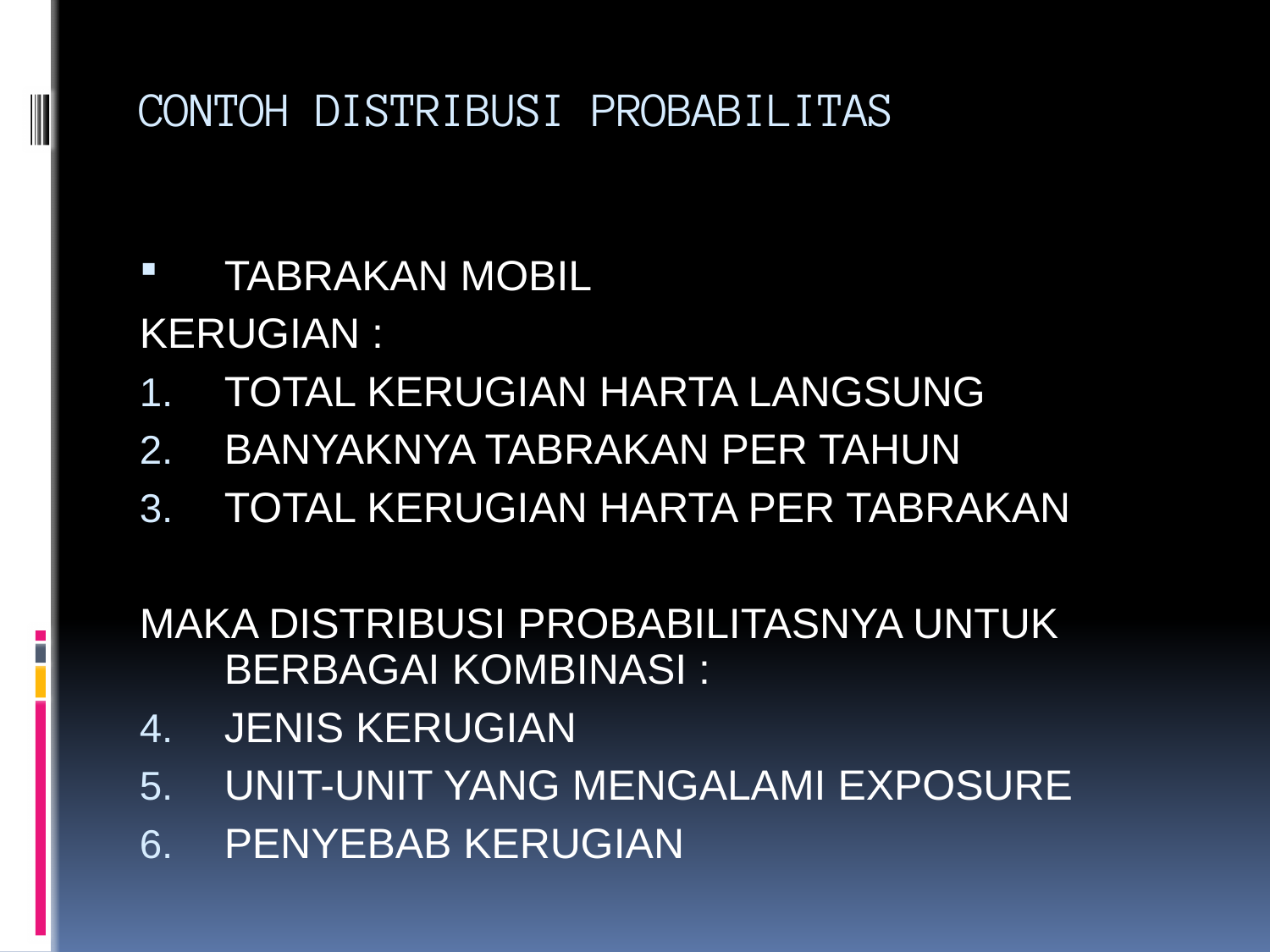

# CONTOH DISTRIBUSI PROBABILITAS
TABRAKAN MOBIL
KERUGIAN :
TOTAL KERUGIAN HARTA LANGSUNG
BANYAKNYA TABRAKAN PER TAHUN
TOTAL KERUGIAN HARTA PER TABRAKAN

MAKA DISTRIBUSI PROBABILITASNYA UNTUK BERBAGAI KOMBINASI :
JENIS KERUGIAN
UNIT-UNIT YANG MENGALAMI EXPOSURE
PENYEBAB KERUGIAN